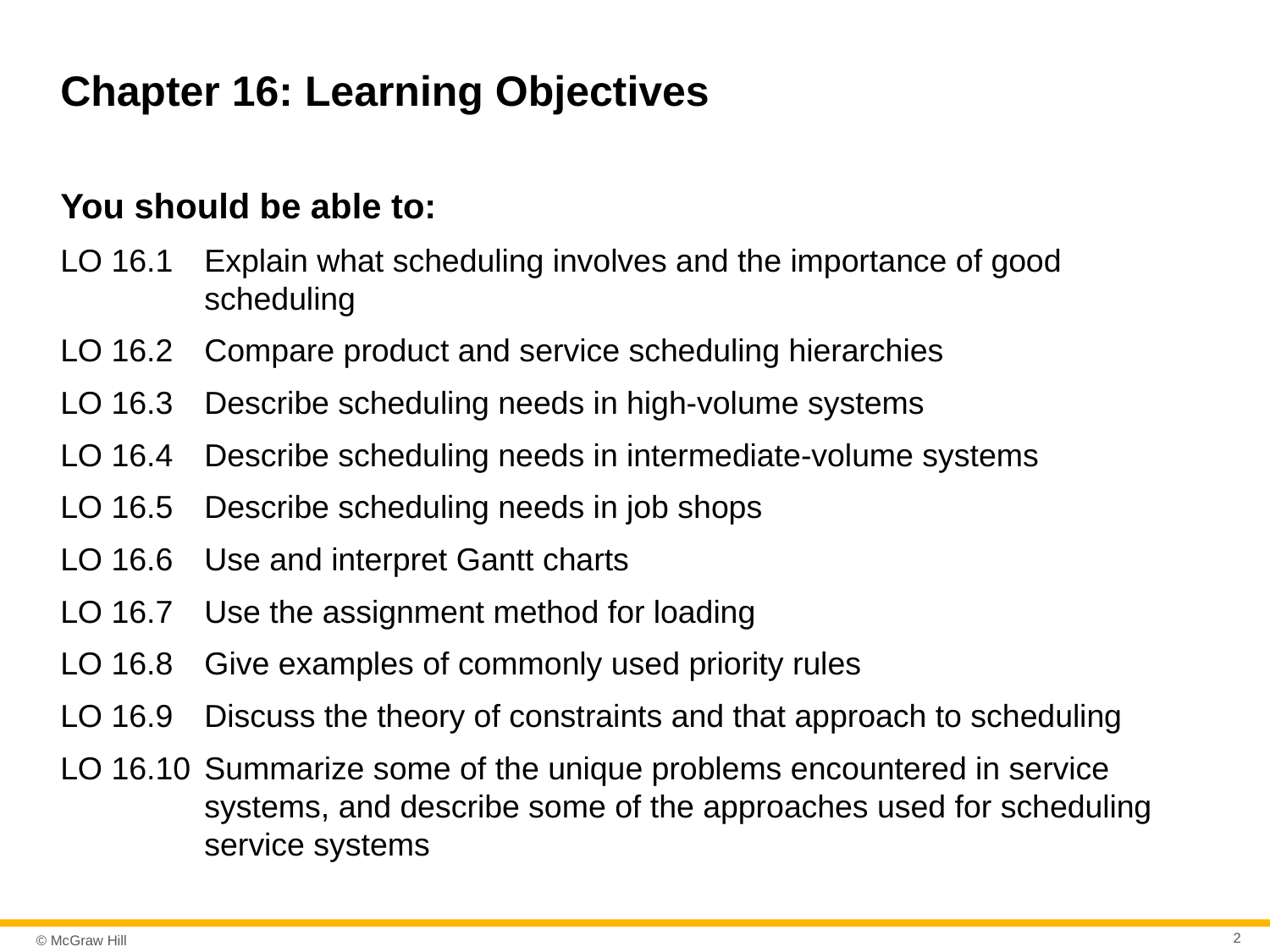

# Chapter 16: Learning Objectives
You should be able to:
LO 16.1	Explain what scheduling involves and the importance of good scheduling
LO 16.2	Compare product and service scheduling hierarchies
LO 16.3	Describe scheduling needs in high-volume systems
LO 16.4	Describe scheduling needs in intermediate-volume systems
LO 16.5	Describe scheduling needs in job shops
LO 16.6	Use and interpret Gantt charts
LO 16.7	Use the assignment method for loading
LO 16.8	Give examples of commonly used priority rules
LO 16.9	Discuss the theory of constraints and that approach to scheduling
LO 16.10	Summarize some of the unique problems encountered in service systems, and describe some of the approaches used for scheduling service systems